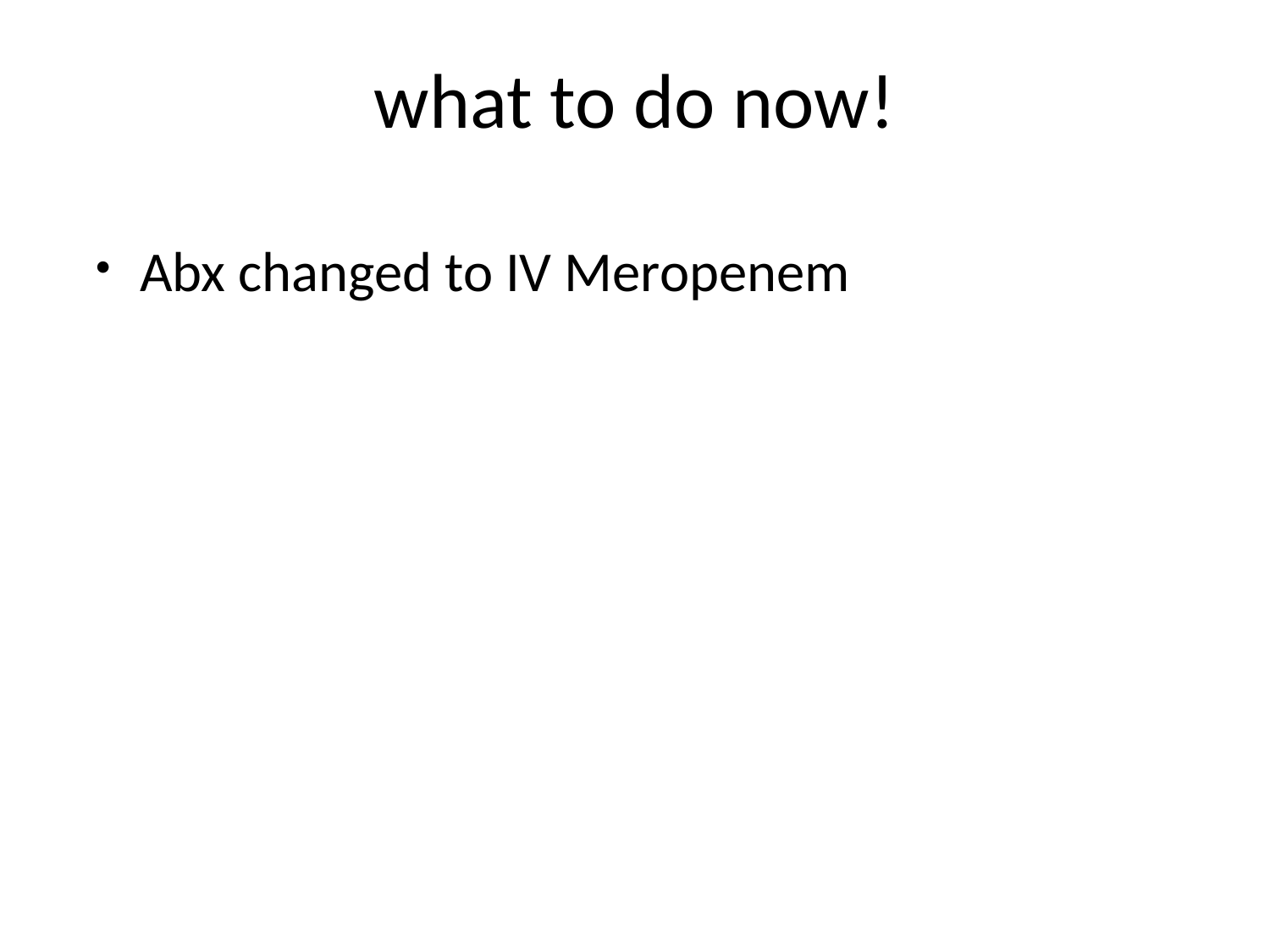

# what to do now!
Abx changed to IV Meropenem